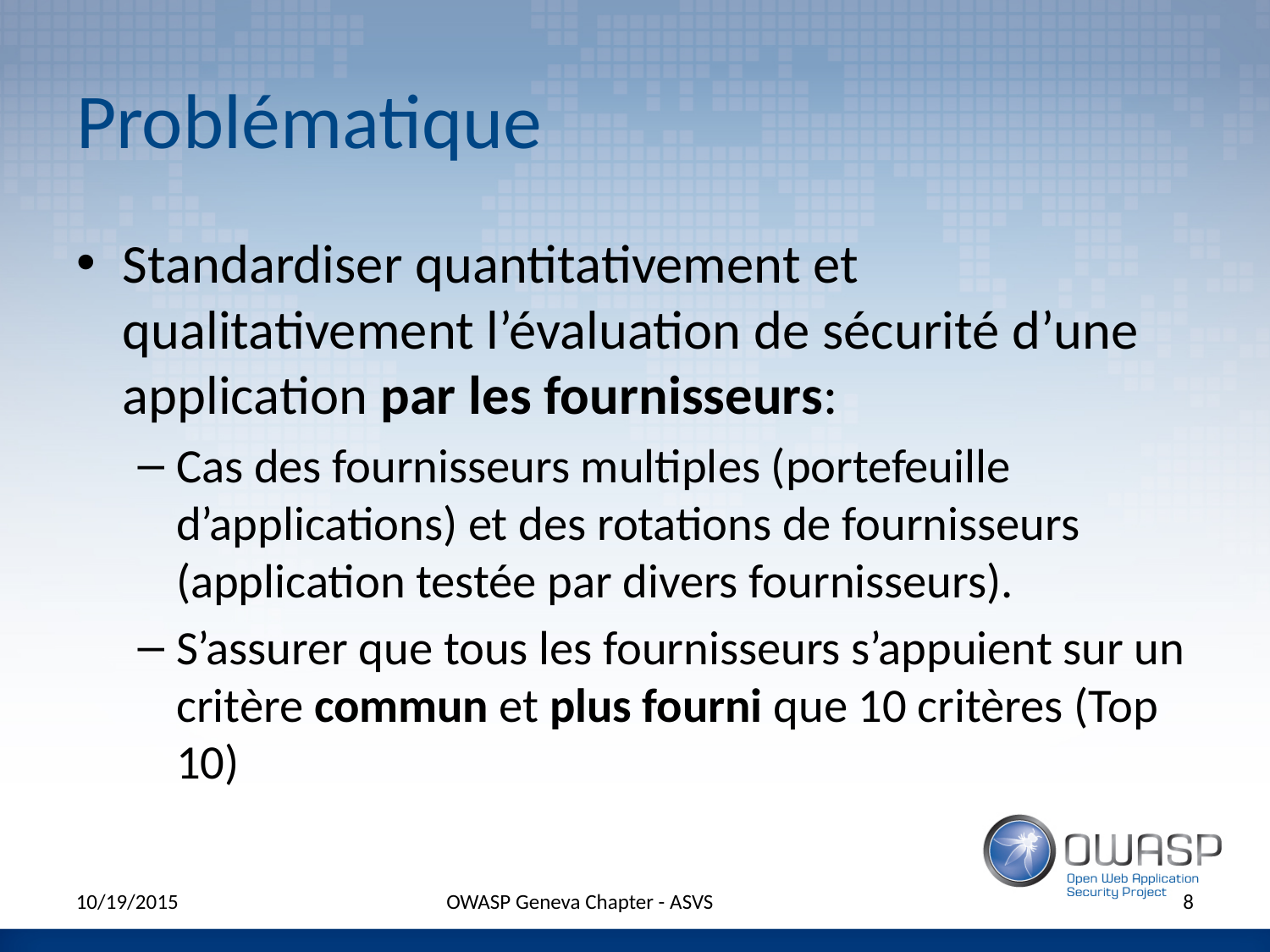

# Problématique
Standardiser quantitativement et qualitativement l’évaluation de sécurité d’une application par les fournisseurs:
Cas des fournisseurs multiples (portefeuille d’applications) et des rotations de fournisseurs (application testée par divers fournisseurs).
S’assurer que tous les fournisseurs s’appuient sur un critère commun et plus fourni que 10 critères (Top 10)
10/19/2015
OWASP Geneva Chapter - ASVS
8